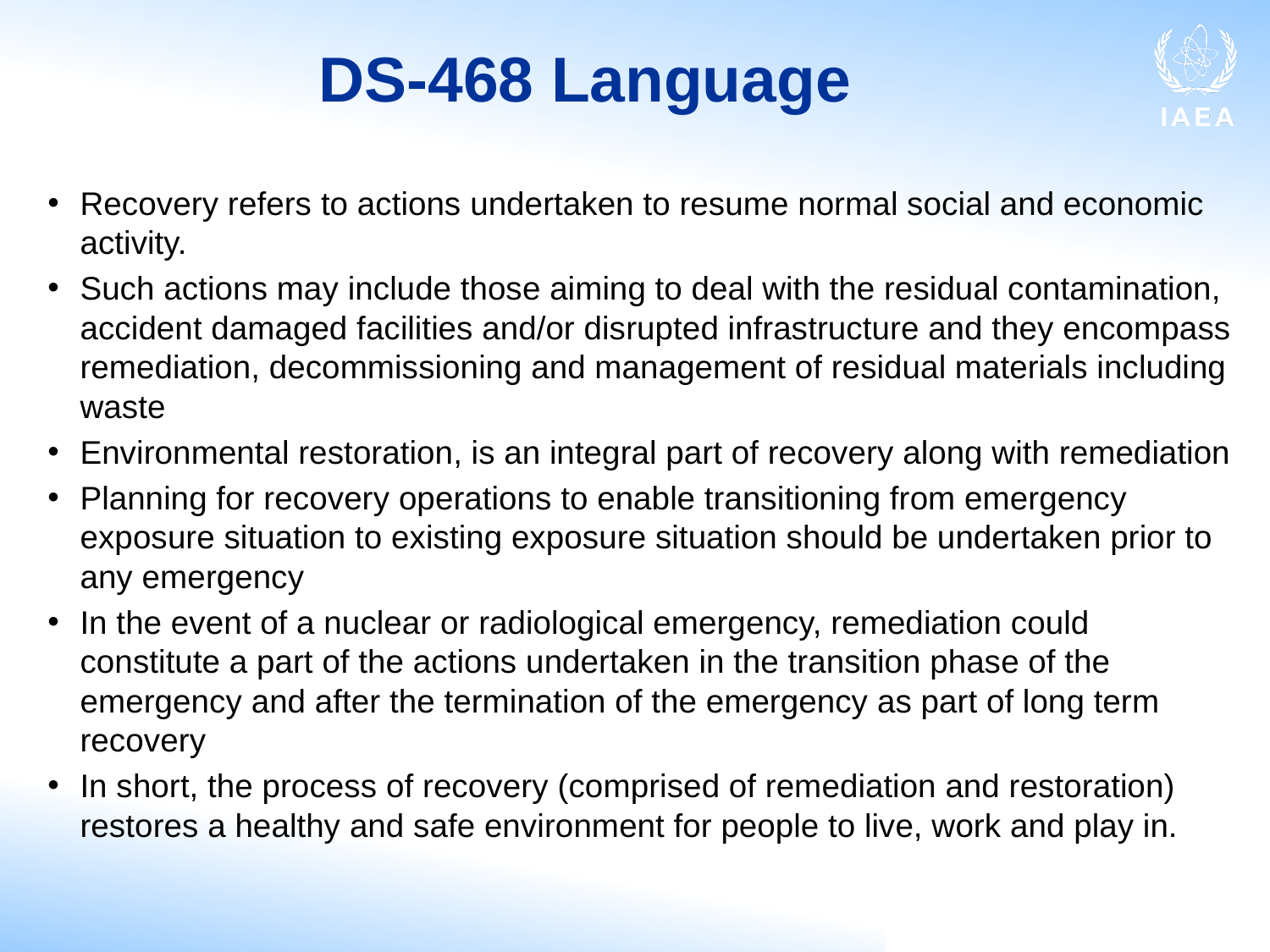

# DS-468 Language
Recovery refers to actions undertaken to resume normal social and economic activity.
Such actions may include those aiming to deal with the residual contamination, accident damaged facilities and/or disrupted infrastructure and they encompass remediation, decommissioning and management of residual materials including waste
Environmental restoration, is an integral part of recovery along with remediation
Planning for recovery operations to enable transitioning from emergency exposure situation to existing exposure situation should be undertaken prior to any emergency
In the event of a nuclear or radiological emergency, remediation could constitute a part of the actions undertaken in the transition phase of the emergency and after the termination of the emergency as part of long term recovery
In short, the process of recovery (comprised of remediation and restoration) restores a healthy and safe environment for people to live, work and play in.